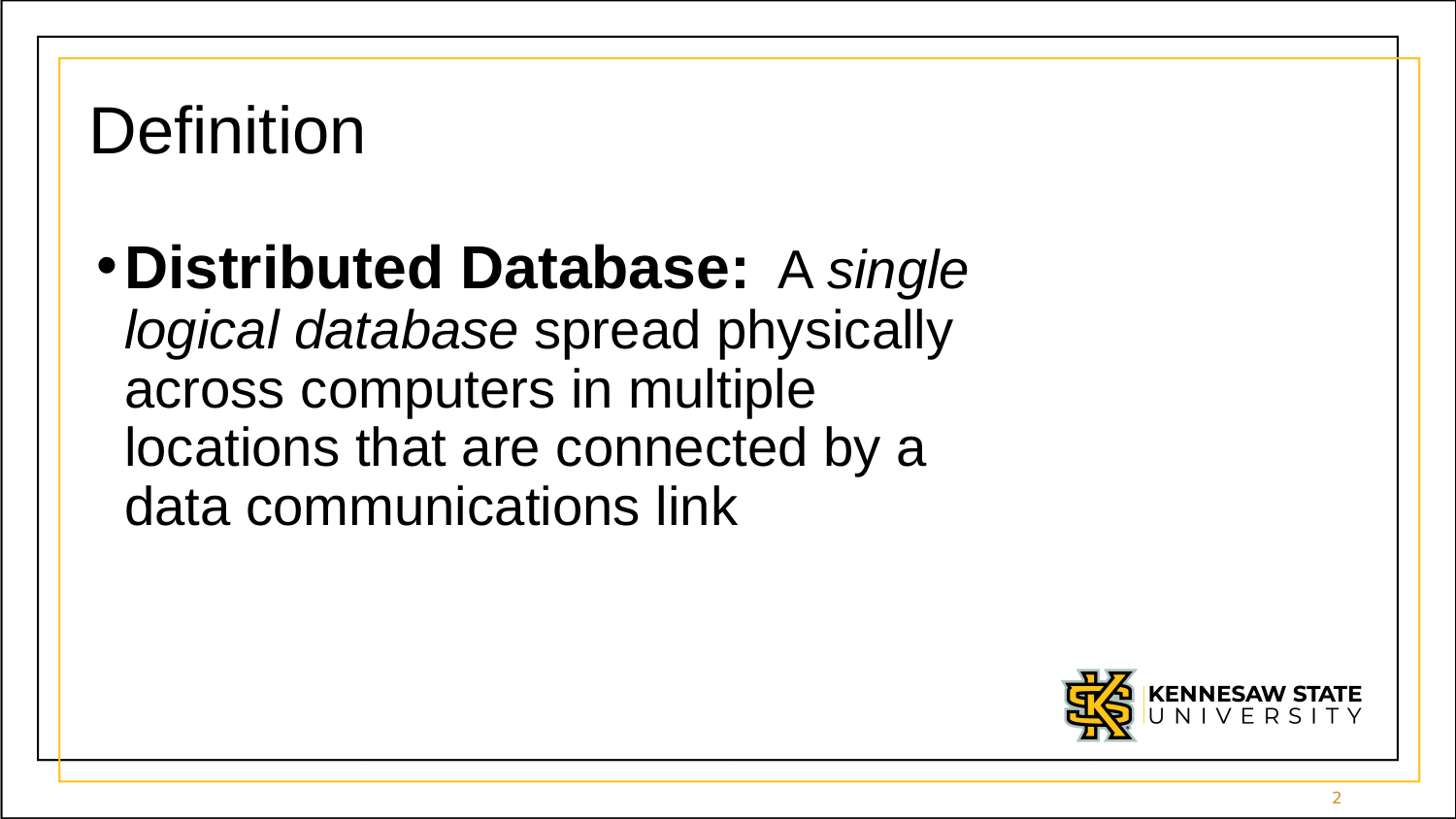

# Definition
Distributed Database:  A single logical database spread physically across computers in multiple locations that are connected by a data communications link
2